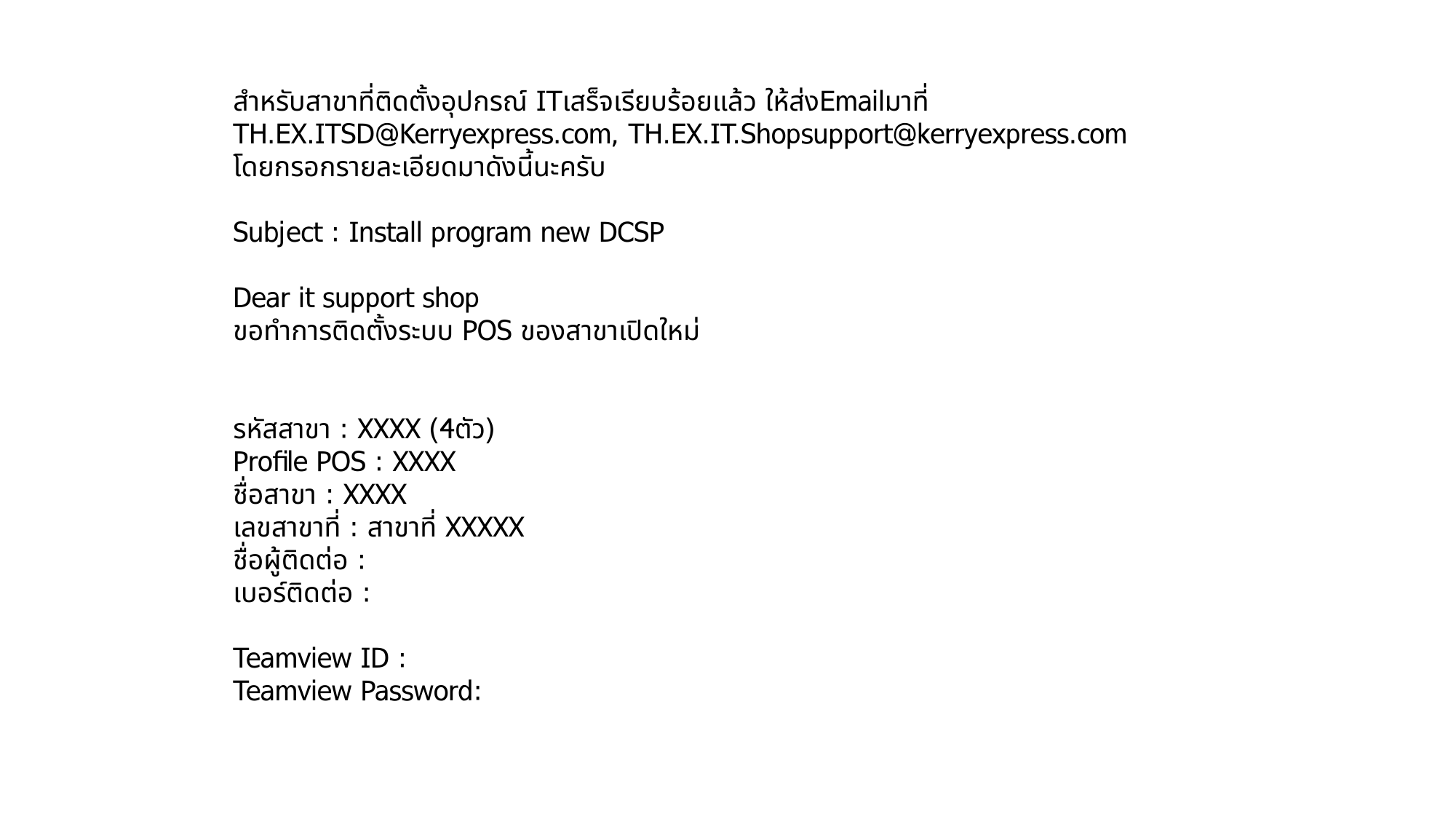

สำหรับสาขาที่ติดตั้งอุปกรณ์ ITเสร็จเรียบร้อยแล้ว ให้ส่งEmailมาที่
TH.EX.ITSD@Kerryexpress.com, TH.EX.IT.Shopsupport@kerryexpress.com
โดยกรอกรายละเอียดมาดังนี้นะครับ

Subject : Install program new DCSP

Dear it support shop
ขอทำการติดตั้งระบบ POS ของสาขาเปิดใหม่

รหัสสาขา : XXXX (4ตัว)
Profile POS : XXXX
ชื่อสาขา : XXXX
เลขสาขาที่ : สาขาที่ XXXXX
ชื่อผู้ติดต่อ :
เบอร์ติดต่อ :

Teamview ID :
Teamview Password: